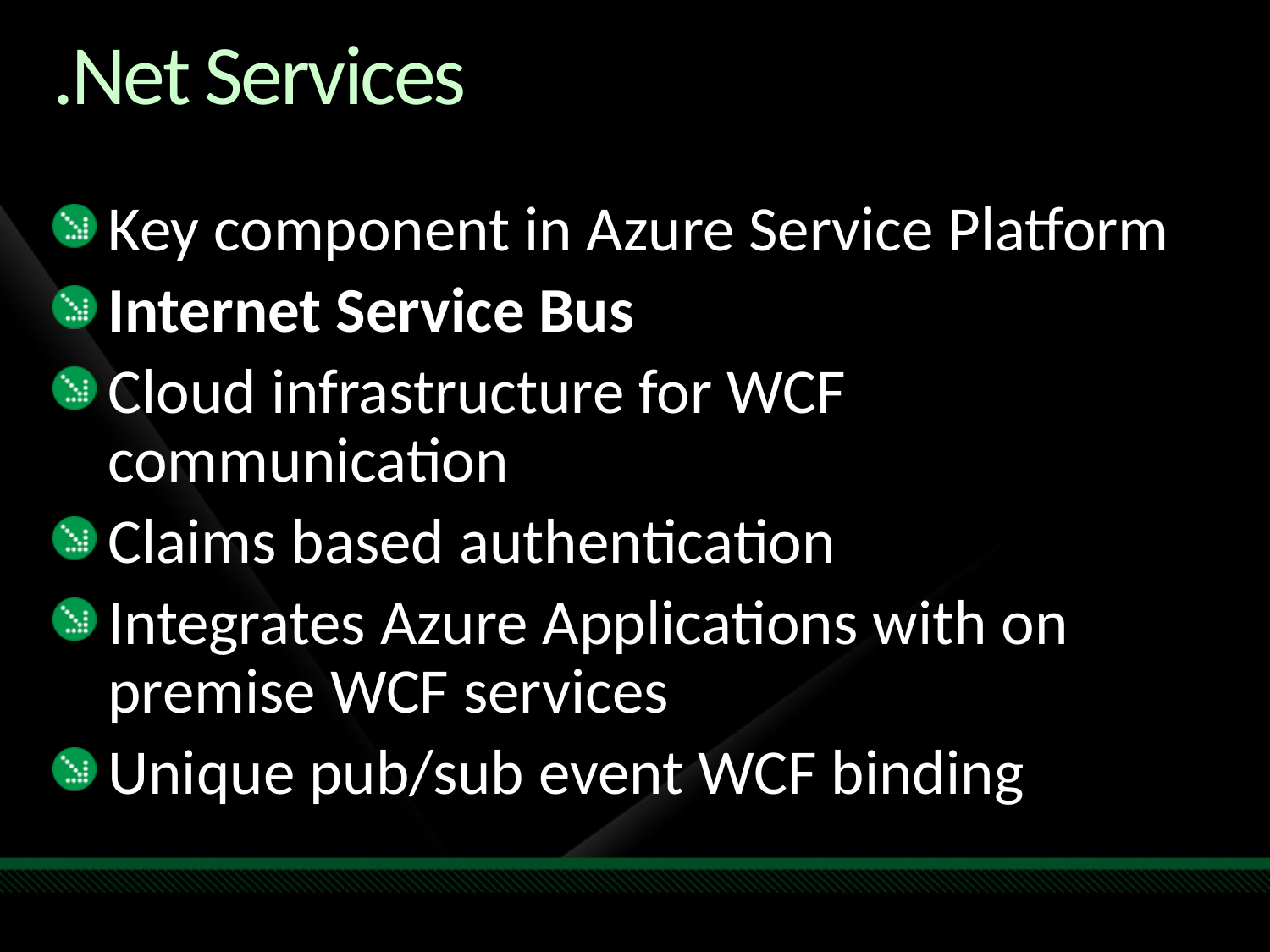

# .Net Services
Key component in Azure Service Platform
Internet Service Bus
Cloud infrastructure for WCF communication
Claims based authentication
Integrates Azure Applications with on premise WCF services
Unique pub/sub event WCF binding